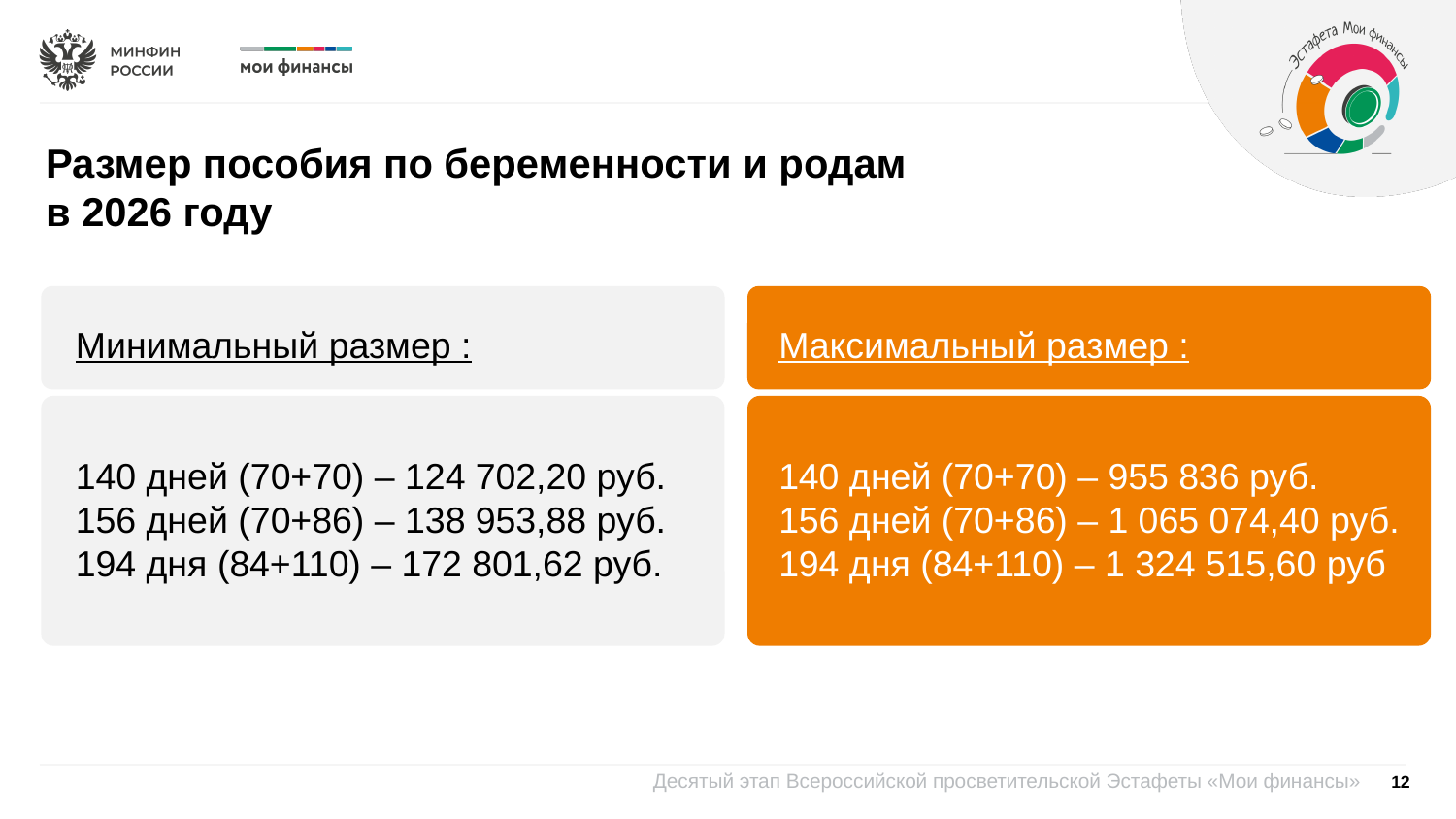

Размер пособия по беременности и родам в 2026 году

Минимальный размер :

140 дней (70+70) – 124 702,20 руб.
156 дней (70+86) – 138 953,88 руб.
194 дня (84+110) – 172 801,62 руб.
Максимальный размер :

140 дней (70+70) – 955 836 руб.
156 дней (70+86) – 1 065 074,40 руб.
194 дня (84+110) – 1 324 515,60 руб

12